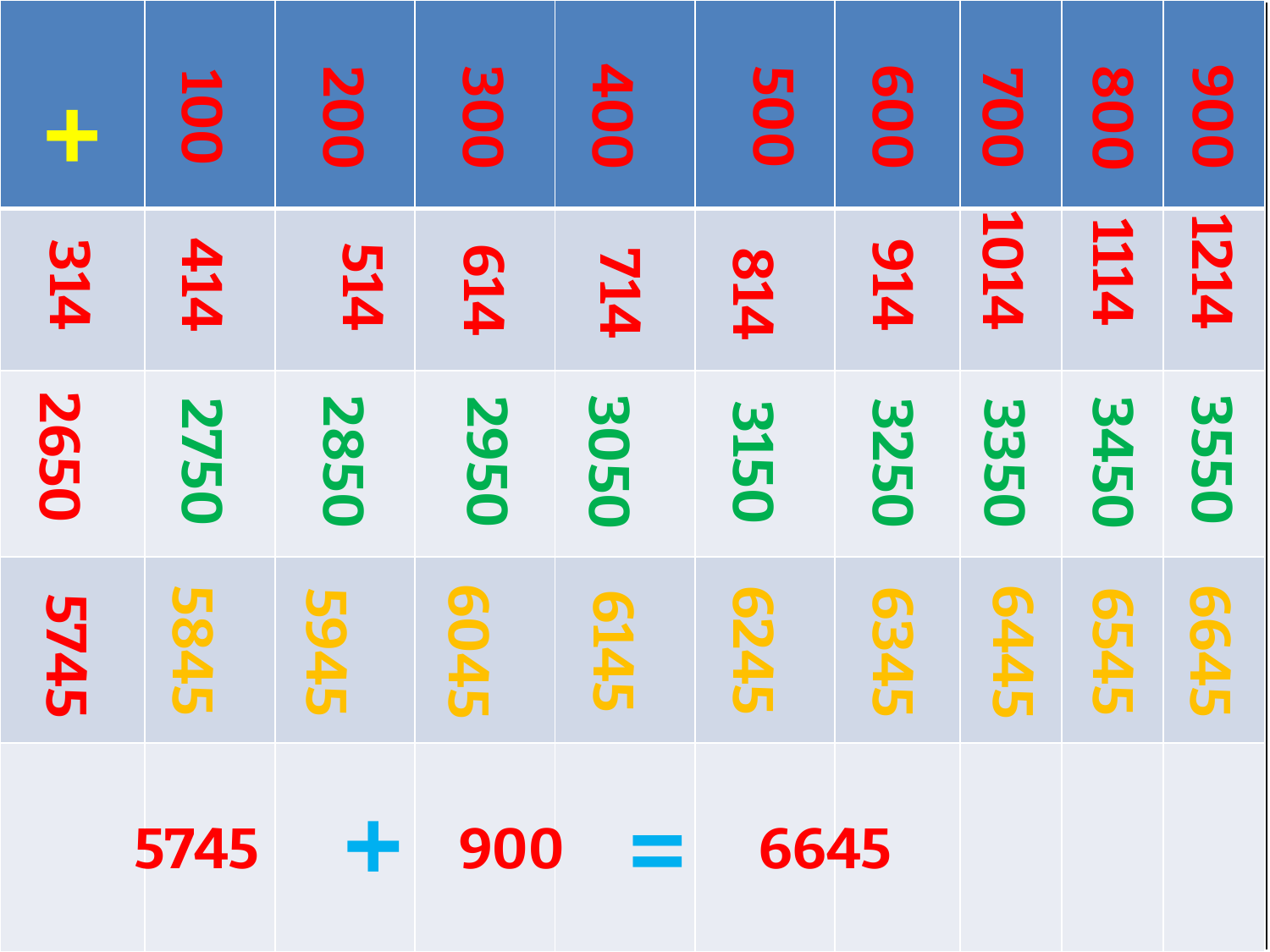

|  |  |  |  |  |  |  |  |  |  |
| --- | --- | --- | --- | --- | --- | --- | --- | --- | --- |
|  |  |  |  |  |  |  |  |  |  |
|  |  |  |  |  |  |  |  |  |  |
|  |  |  |  |  |  |  |  |  |  |
|  |  |  |  |  |  |  |  |  |  |
+
400
500
600
900
100
200
300
700
800
1014
1114
1214
314
414
914
514
614
714
814
#
2650
3550
2750
2850
2950
3050
3150
3450
3250
3350
5845
6245
6645
6145
6545
5945
6045
6445
6345
5745
=
+
5745
900
6645